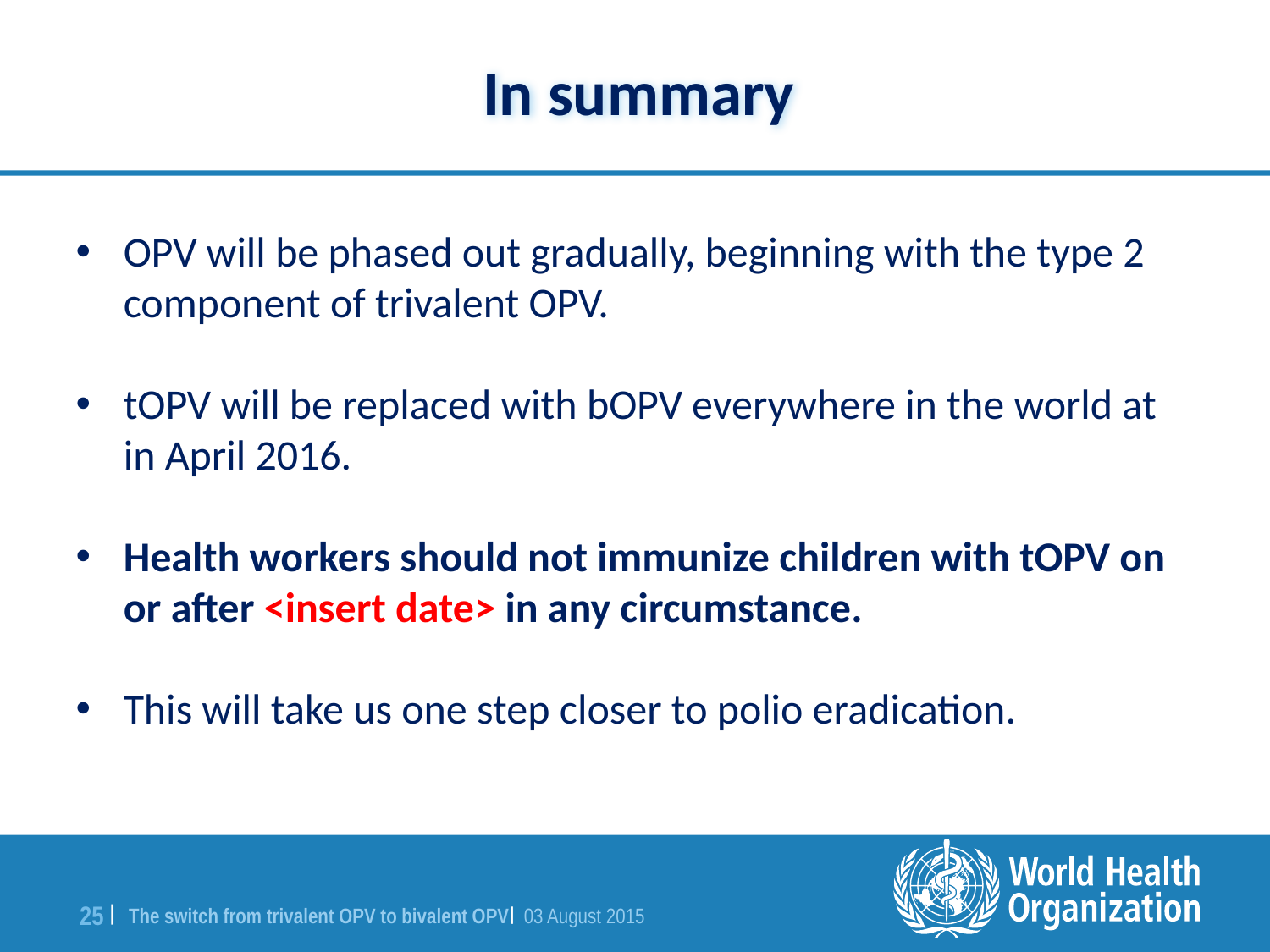

In summary

OPV will be phased out gradually, beginning with the type 2 component of trivalent OPV.
tOPV will be replaced with bOPV everywhere in the world at in April 2016.
Health workers should not immunize children with tOPV on or after <insert date> in any circumstance.

This will take us one step closer to polio eradication.